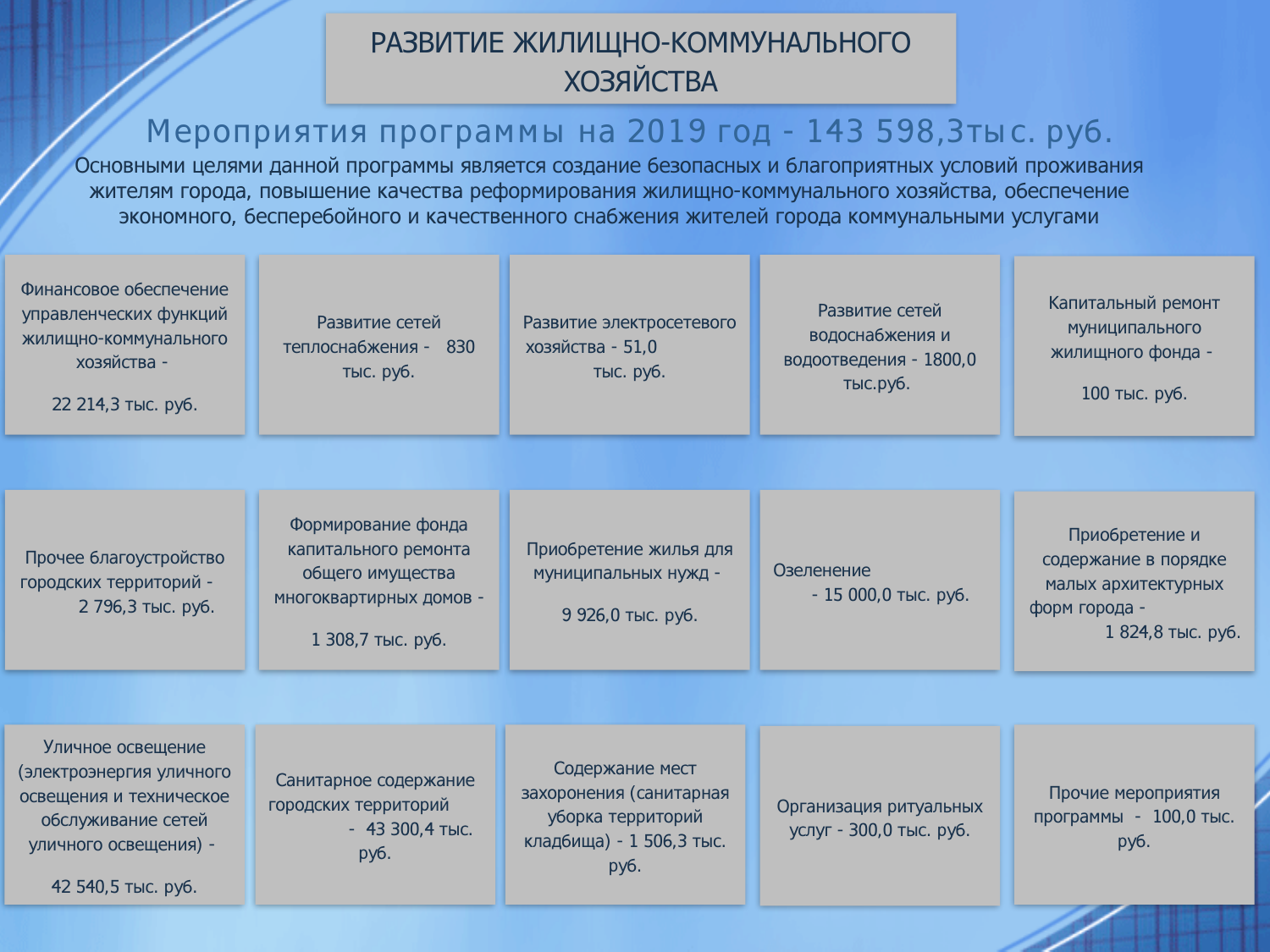

РАЗВИТИЕ ЖИЛИЩНО-КОММУНАЛЬНОГО ХОЗЯЙСТВА
Мероприятия программы на 2019 год - 143 598,3тыс. руб.
Основными целями данной программы является создание безопасных и благоприятных условий проживания жителям города, повышение качества реформирования жилищно-коммунального хозяйства, обеспечение экономного, бесперебойного и качественного снабжения жителей города коммунальными услугами
Финансовое обеспечение управленческих функций жилищно-коммунального хозяйства -
22 214,3 тыс. руб.
Развитие сетей теплоснабжения -   830 тыс. руб.
Развитие электросетевого хозяйства - 51,0               тыс. руб.
Развитие сетей водоснабжения и водоотведения - 1800,0 тыс.руб.
Капитальный ремонт муниципального жилищного фонда -
100 тыс. руб.
Прочее благоустройство городских территорий -            2 796,3 тыс. руб.
Формирование фонда капитального ремонта общего имущества многоквартирных домов -
1 308,7 тыс. руб.
Приобретение жилья для муниципальных нужд -
9 926,0 тыс. руб.
Озеленение                          - 15 000,0 тыс. руб.
Приобретение и содержание в порядке малых архитектурных форм города -                                1 824,8 тыс. руб.
Прочие мероприятия программы  -  100,0 тыс. руб.
Уличное освещение (электроэнергия уличного освещения и техническое обслуживание сетей уличного освещения) -
42 540,5 тыс. руб.
Санитарное содержание городских территорий                    -  43 300,4 тыс. руб.
Содержание мест захоронения (санитарная уборка территорий кладбища) - 1 506,3 тыс. руб.
Организация ритуальных услуг - 300,0 тыс. руб.